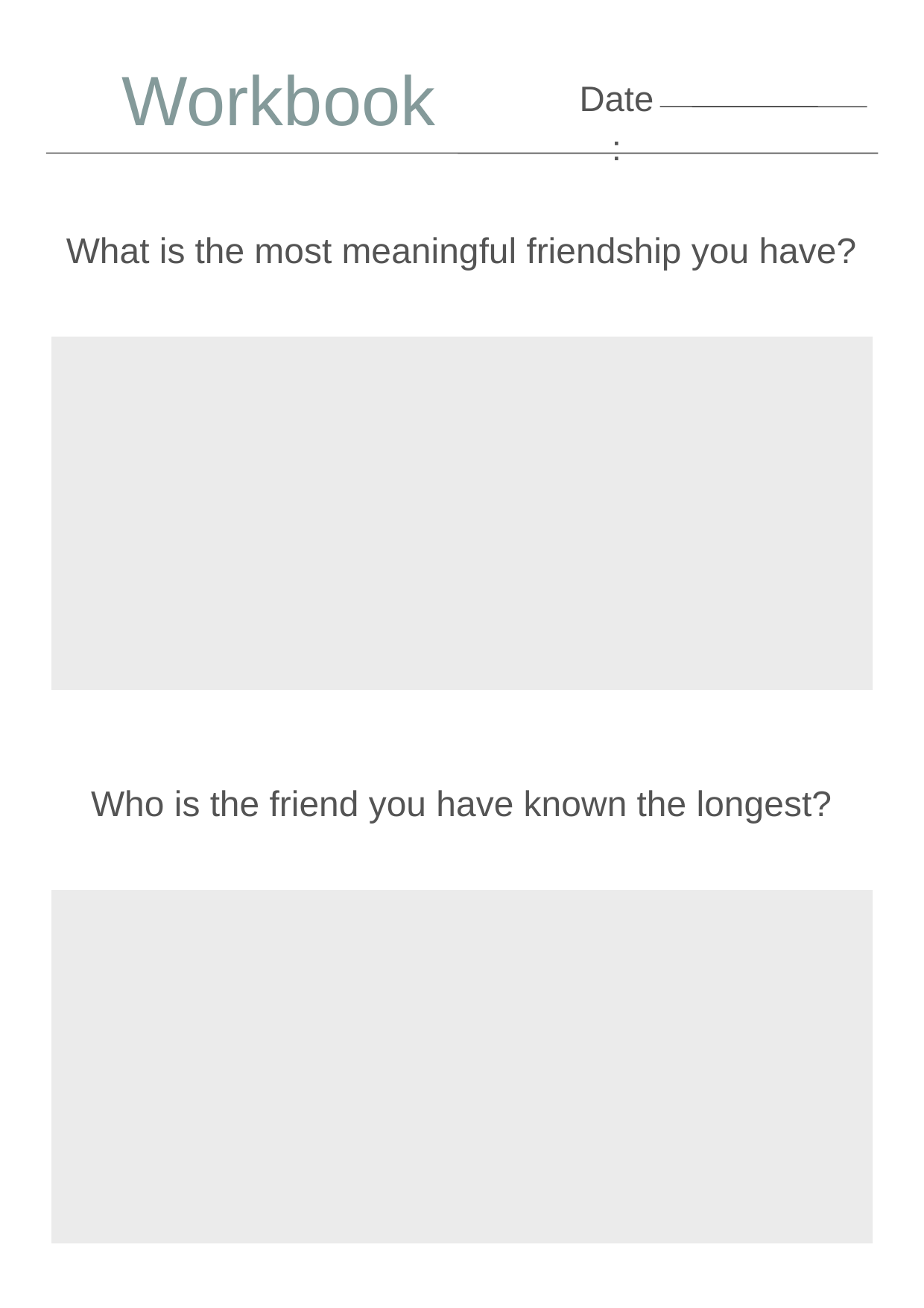

Workbook
Date:

What is the most meaningful friendship you have?

Who is the friend you have known the longest?